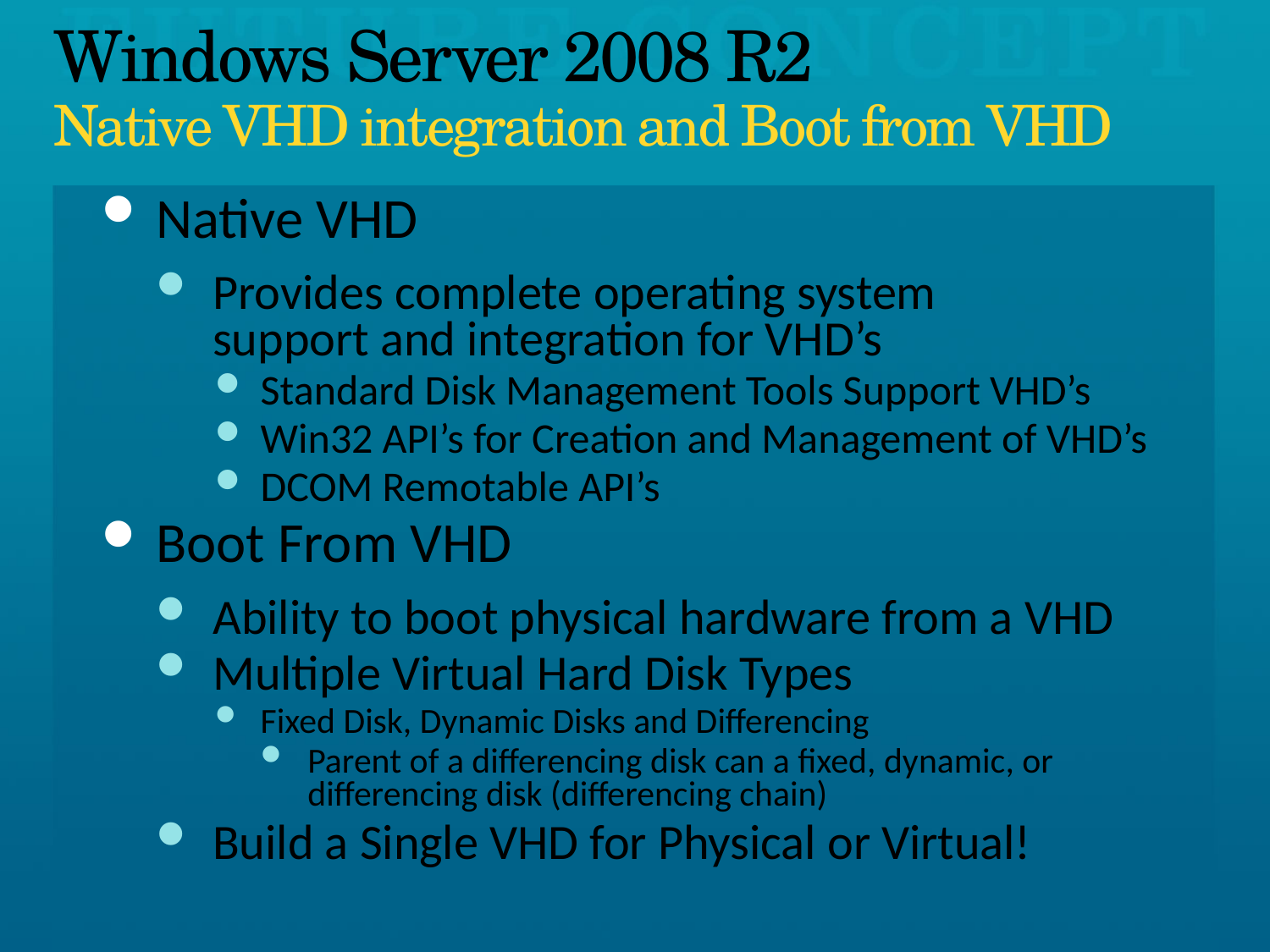

# Windows Server 2008 R2 Native VHD integration and Boot from VHD
Native VHD
Provides complete operating system
support and integration for VHD’s
Standard Disk Management Tools Support VHD’s
Win32 API’s for Creation and Management of VHD’s
DCOM Remotable API’s
Boot From VHD
Ability to boot physical hardware from a VHD
Multiple Virtual Hard Disk Types
Fixed Disk, Dynamic Disks and Differencing
Parent of a differencing disk can a fixed, dynamic, or differencing disk (differencing chain)
Build a Single VHD for Physical or Virtual!